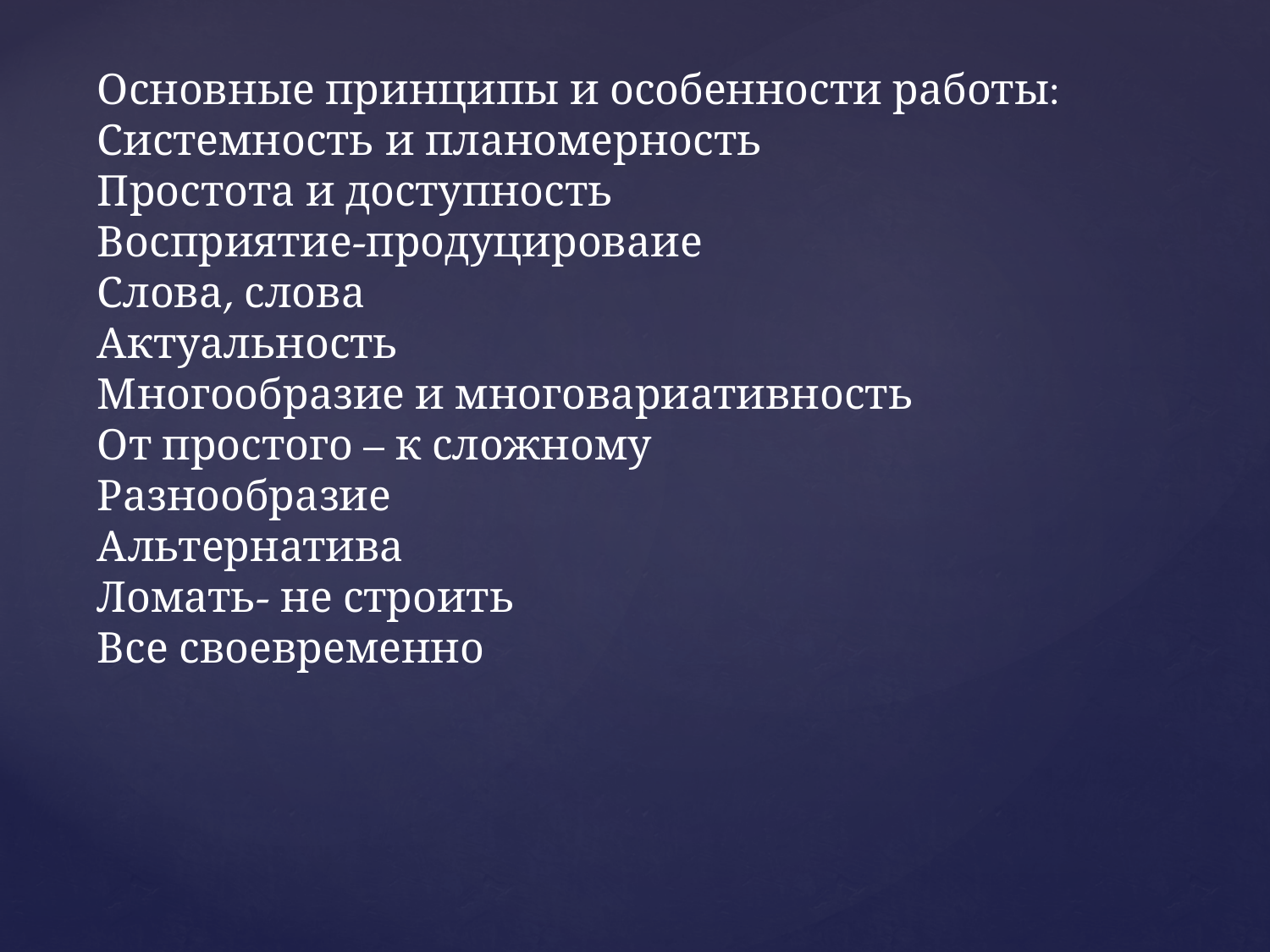

Основные принципы и особенности работы:
Системность и планомерность
Простота и доступность
Восприятие-продуцироваие
Слова, слова
Актуальность
Многообразие и многовариативность
От простого – к сложному
Разнообразие
Альтернатива
Ломать- не строить
Все своевременно